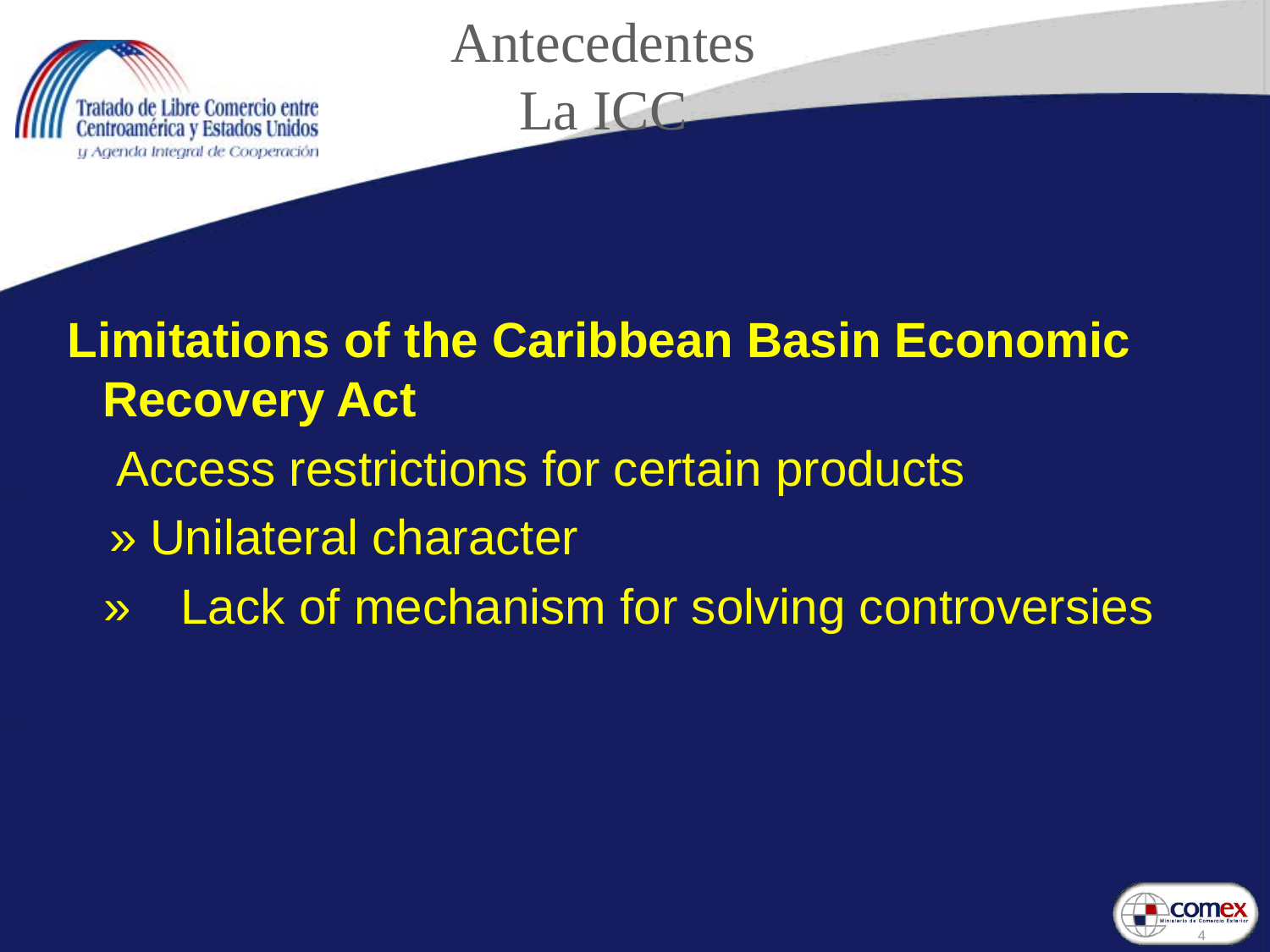

Antecedentes
La ICC

 Limitations of the Caribbean Basin Economic Recovery Act
     Access restrictions for certain products
    » Unilateral character
    »    Lack of mechanism for solving controversies